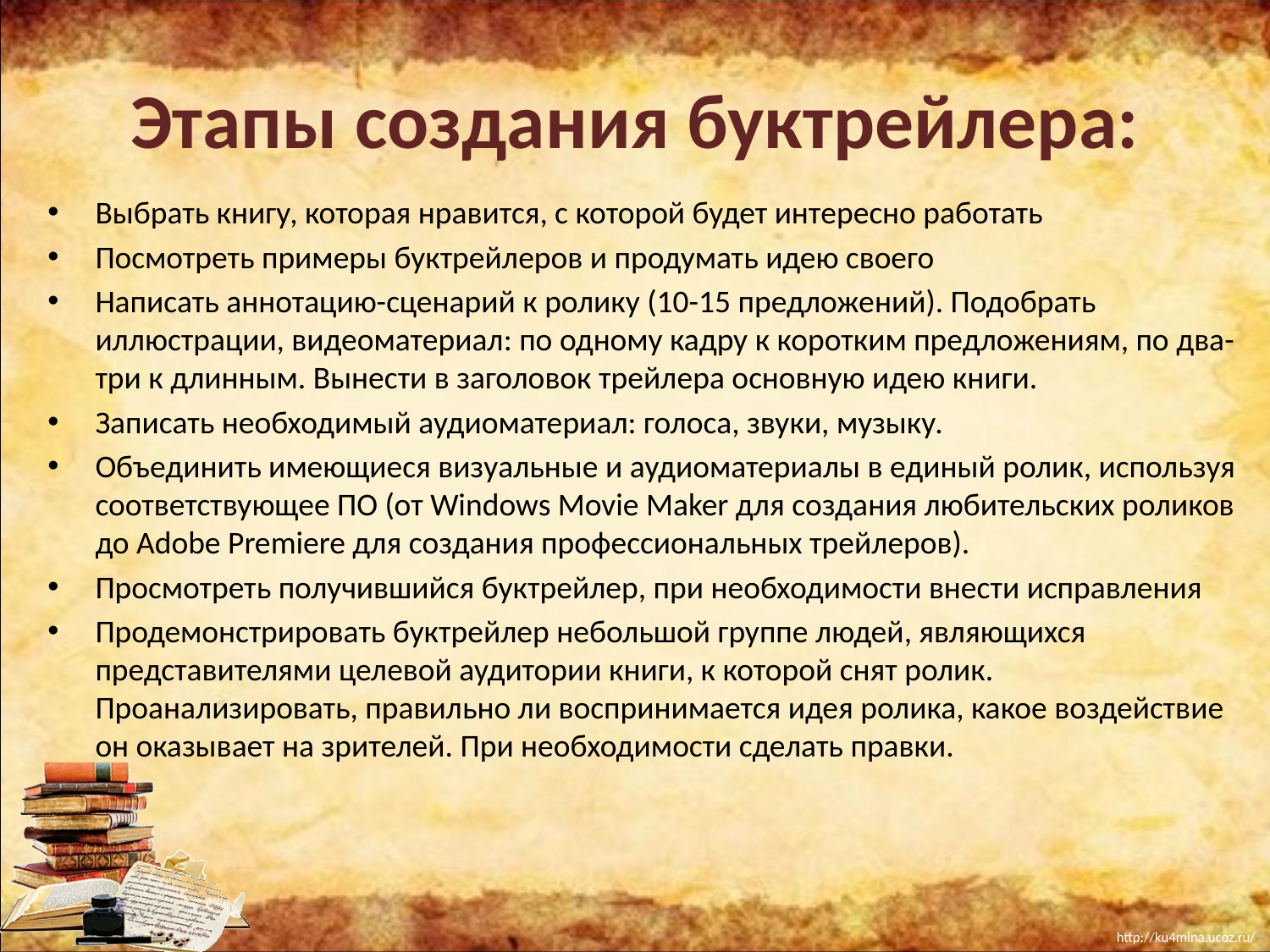

# Этапы создания буктрейлера:
Выбрать книгу, которая нравится, с которой будет интересно работать
Посмотреть примеры буктрейлеров и продумать идею своего
Написать аннотацию-сценарий к ролику (10-15 предложений). Подобрать иллюстрации, видеоматериал: по одному кадру к коротким предложениям, по два-три к длинным. Вынести в заголовок трейлера основную идею книги.
Записать необходимый аудиоматериал: голоса, звуки, музыку.
Объединить имеющиеся визуальные и аудиоматериалы в единый ролик, используя соответствующее ПО (от Windows Movie Maker для создания любительских роликов до Adobe Premiere для создания профессиональных трейлеров).
Просмотреть получившийся буктрейлер, при необходимости внести исправления
Продемонстрировать буктрейлер небольшой группе людей, являющихся представителями целевой аудитории книги, к которой снят ролик. Проанализировать, правильно ли воспринимается идея ролика, какое воздействие он оказывает на зрителей. При необходимости сделать правки.